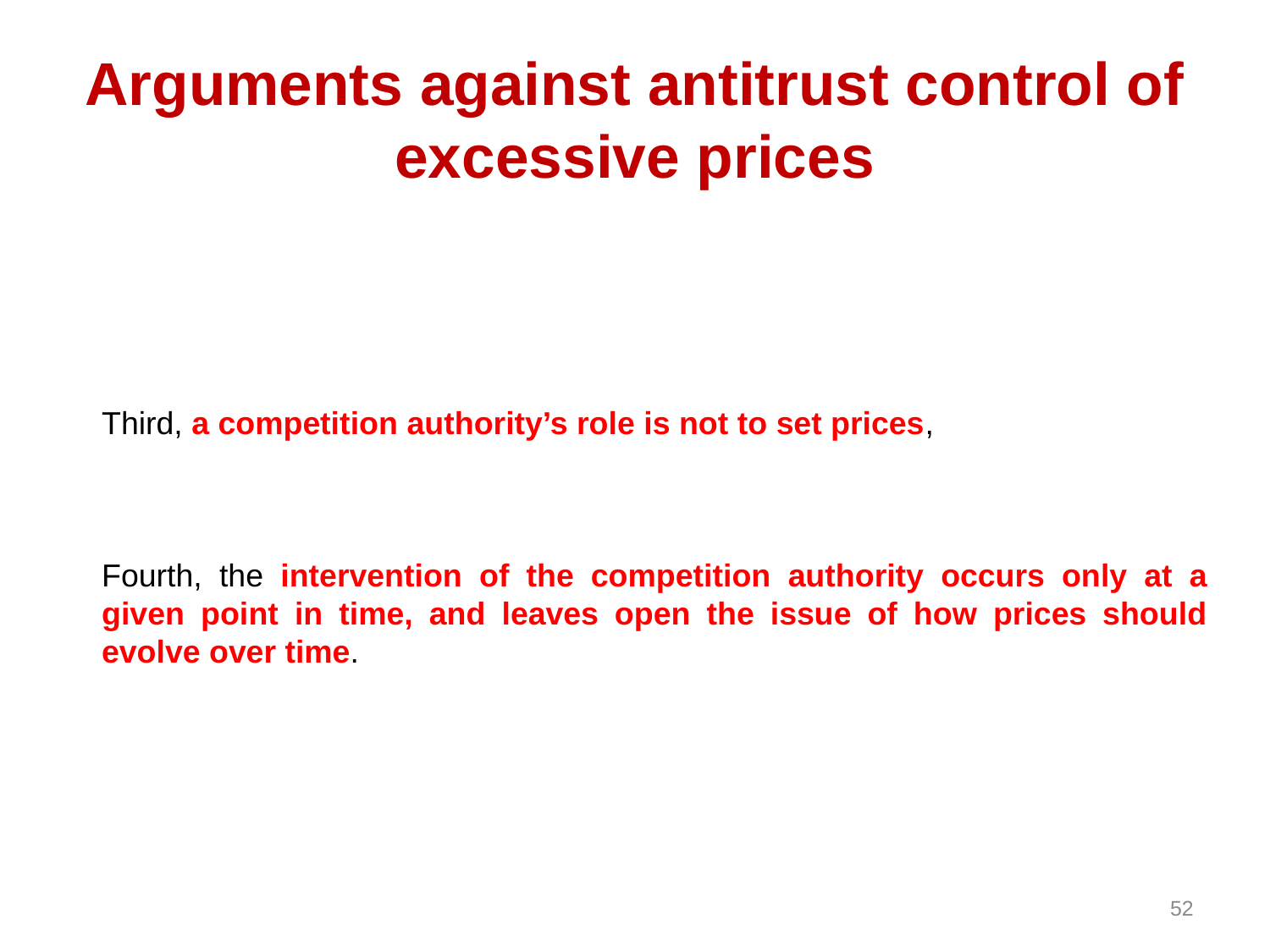

# Arguments against antitrust control of excessive prices
Third, a competition authority’s role is not to set prices,

Fourth, the intervention of the competition authority occurs only at a given point in time, and leaves open the issue of how prices should evolve over time.

52